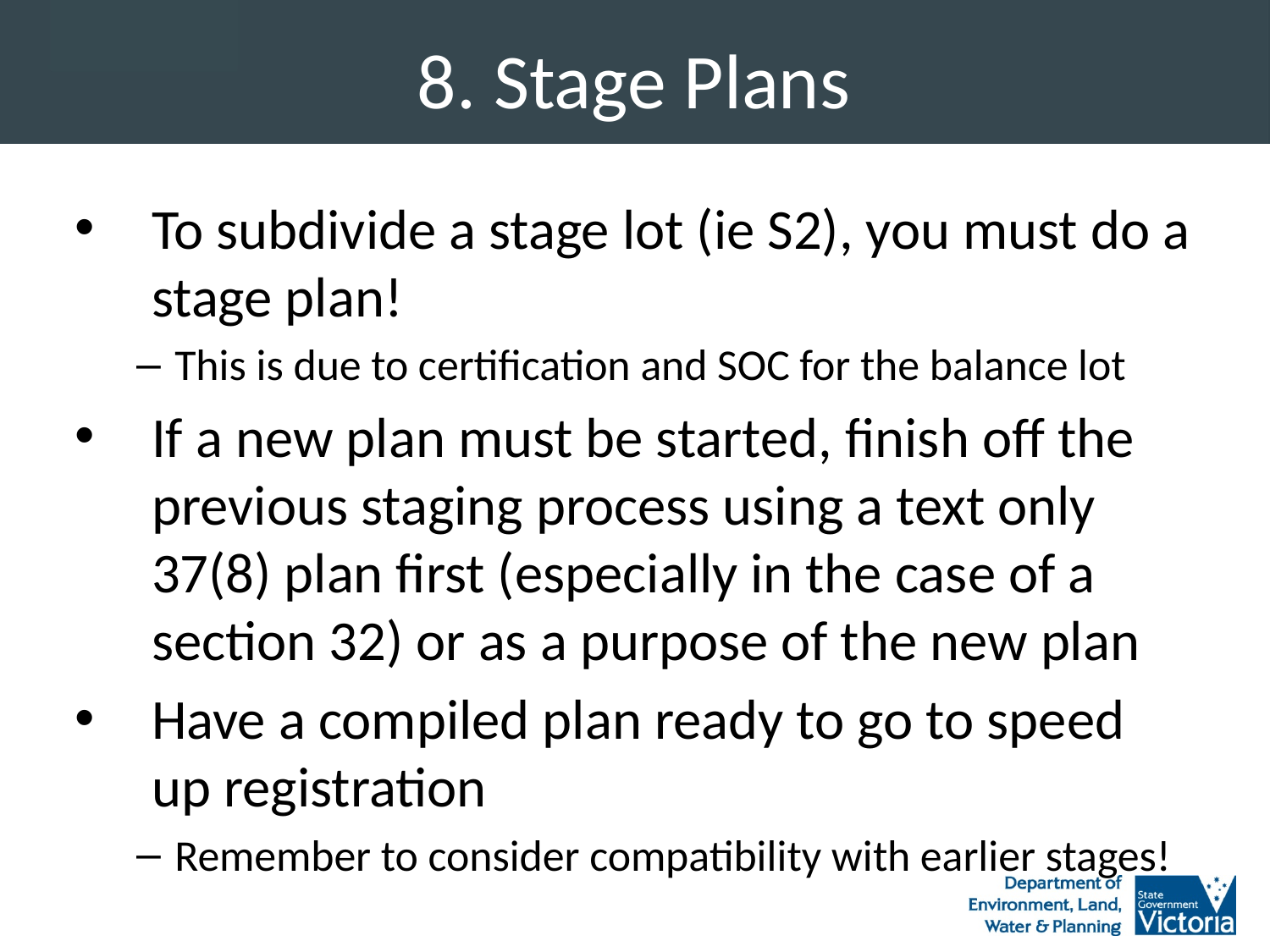

# 8. Stage Plans
To subdivide a stage lot (ie S2), you must do a stage plan!
This is due to certification and SOC for the balance lot
If a new plan must be started, finish off the previous staging process using a text only 37(8) plan first (especially in the case of a section 32) or as a purpose of the new plan
Have a compiled plan ready to go to speed up registration
Remember to consider compatibility with earlier stages!